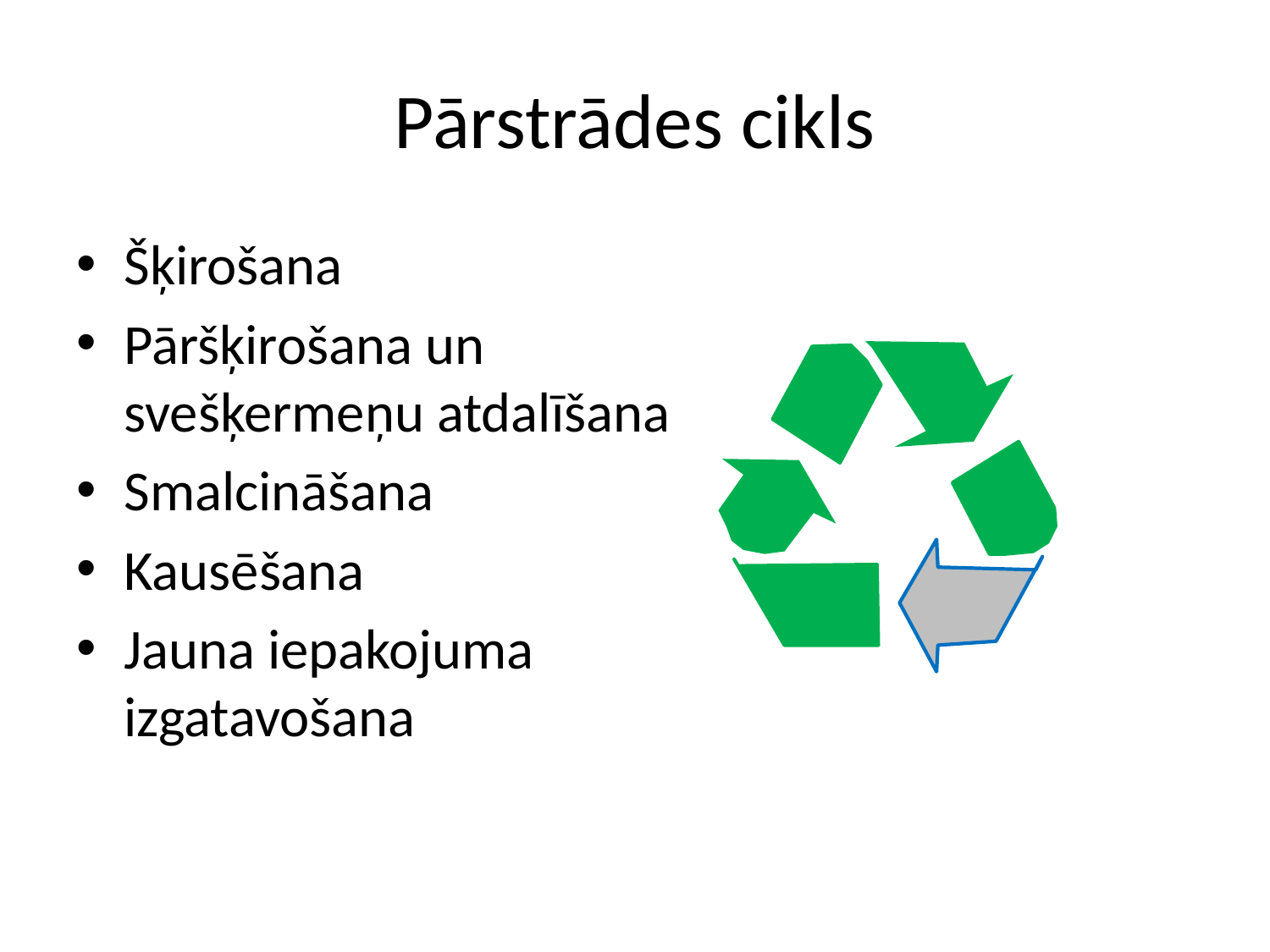

# Pārstrādes cikls
Šķirošana
Pāršķirošana un svešķermeņu atdalīšana
Smalcināšana
Kausēšana
Jauna iepakojuma izgatavošana